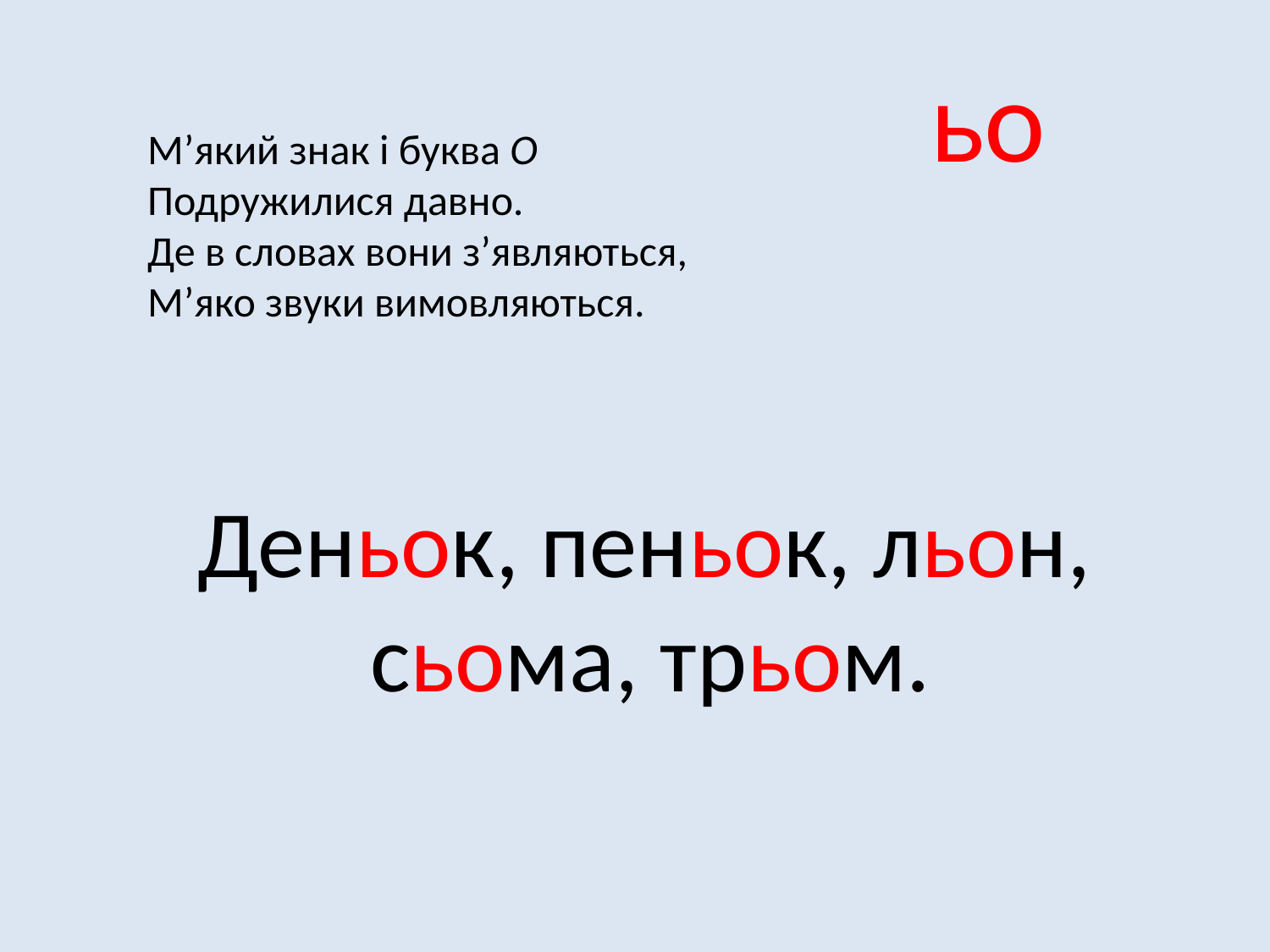

ьо
М’який знак і буква О
Подружилися давно.
Де в словах вони з’являються,
М’яко звуки вимовляються.
Деньок, пеньок, льон,
        сьома, трьом.